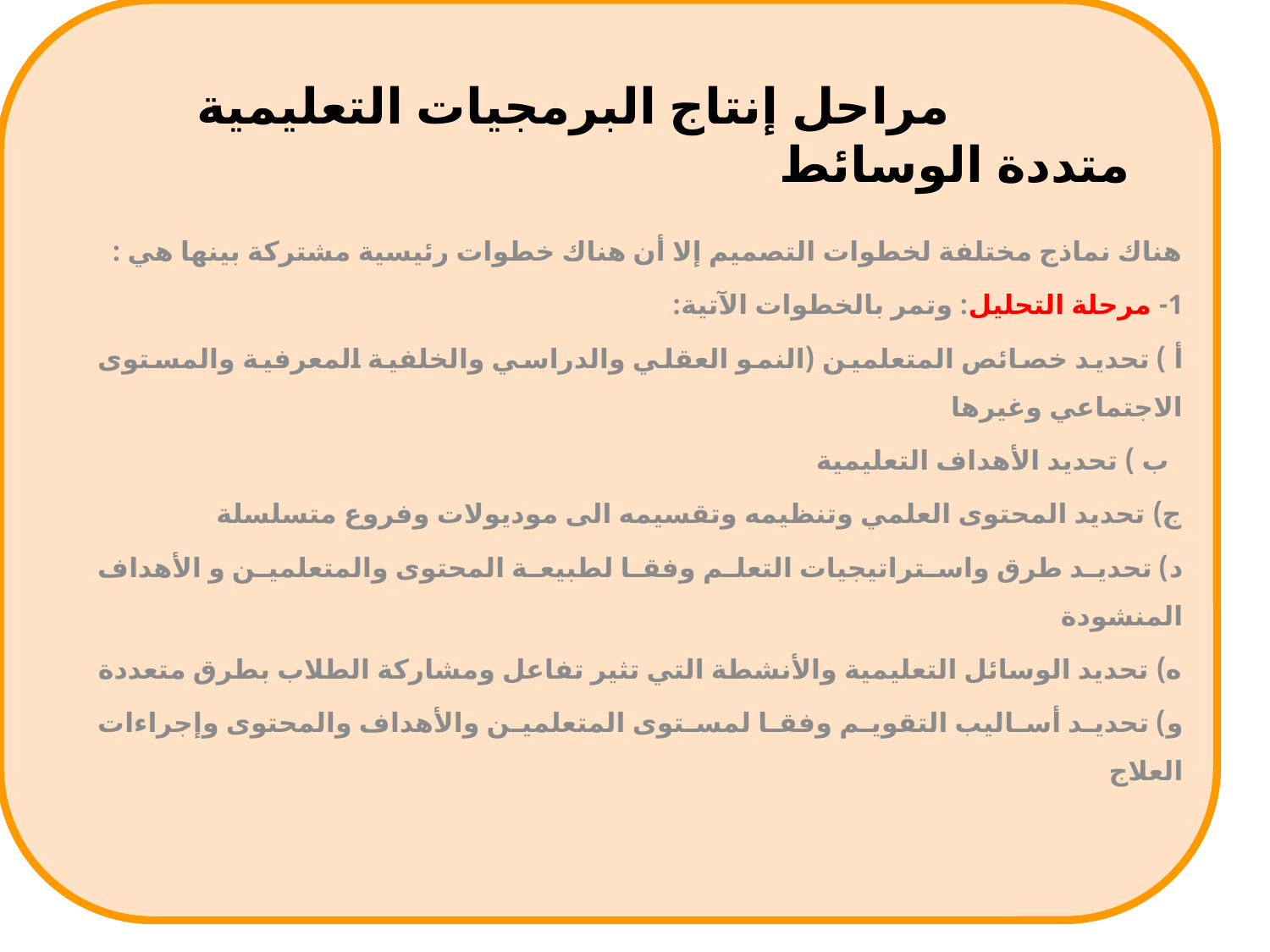

# مراحل إنتاج البرمجيات التعليمية متددة الوسائط
هناك نماذج مختلفة لخطوات التصميم إلا أن هناك خطوات رئيسية مشتركة بينها هي :
1- مرحلة التحليل: وتمر بالخطوات الآتية:
أ ) تحديد خصائص المتعلمين (النمو العقلي والدراسي والخلفية المعرفية والمستوى الاجتماعي وغيرها
  ب ) تحديد الأهداف التعليمية
ج) تحديد المحتوى العلمي وتنظيمه وتقسيمه الى موديولات وفروع متسلسلة
د) تحديد طرق واستراتيجيات التعلم وفقا لطبيعة المحتوى والمتعلمين و الأهداف المنشودة
ه) تحديد الوسائل التعليمية والأنشطة التي تثير تفاعل ومشاركة الطلاب بطرق متعددة
و) تحديد أساليب التقويم وفقا لمستوى المتعلمين والأهداف والمحتوى وإجراءات العلاج